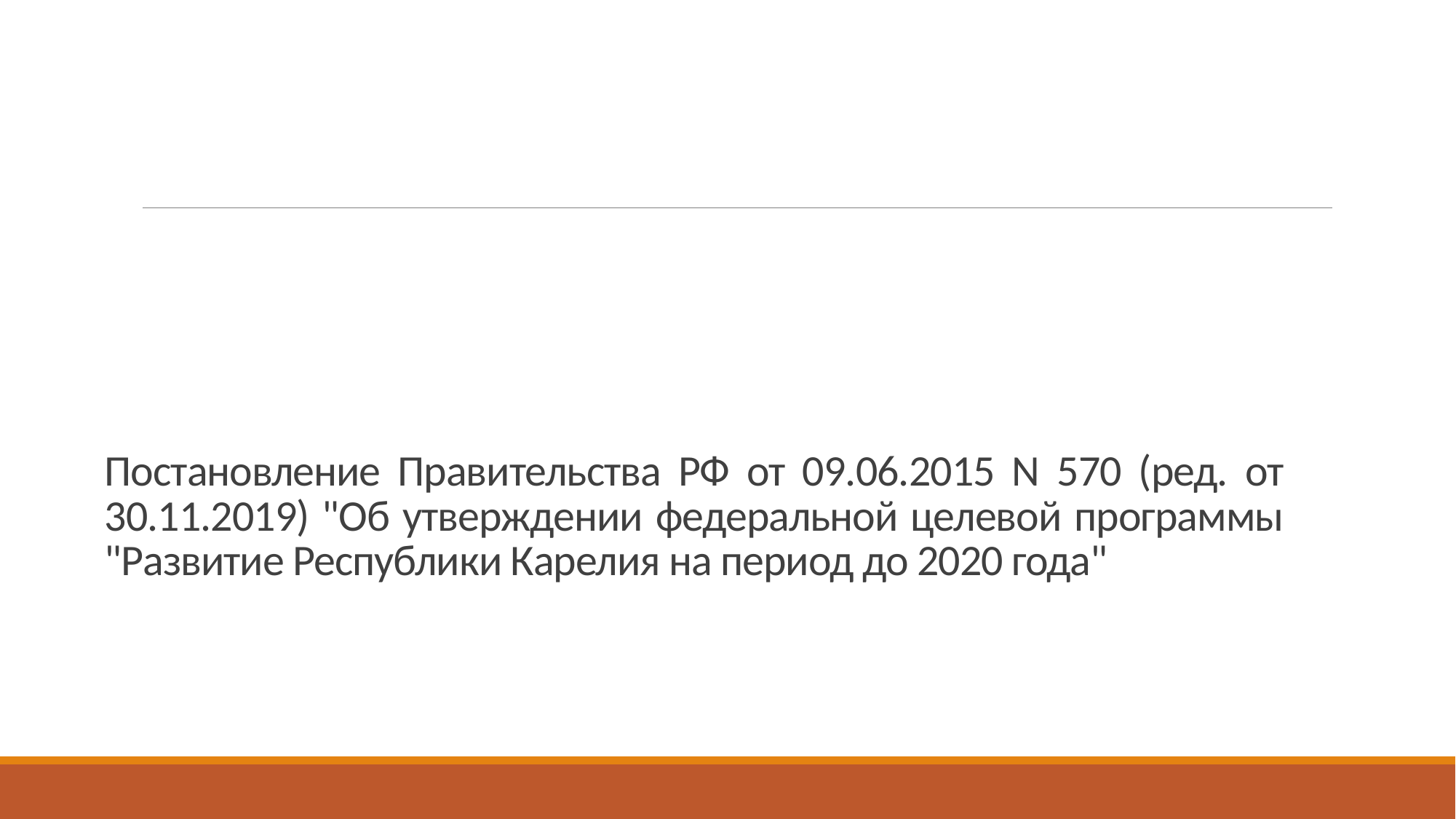

# Постановление Правительства РФ от 09.06.2015 N 570 (ред. от 30.11.2019) "Об утверждении федеральной целевой программы "Развитие Республики Карелия на период до 2020 года"